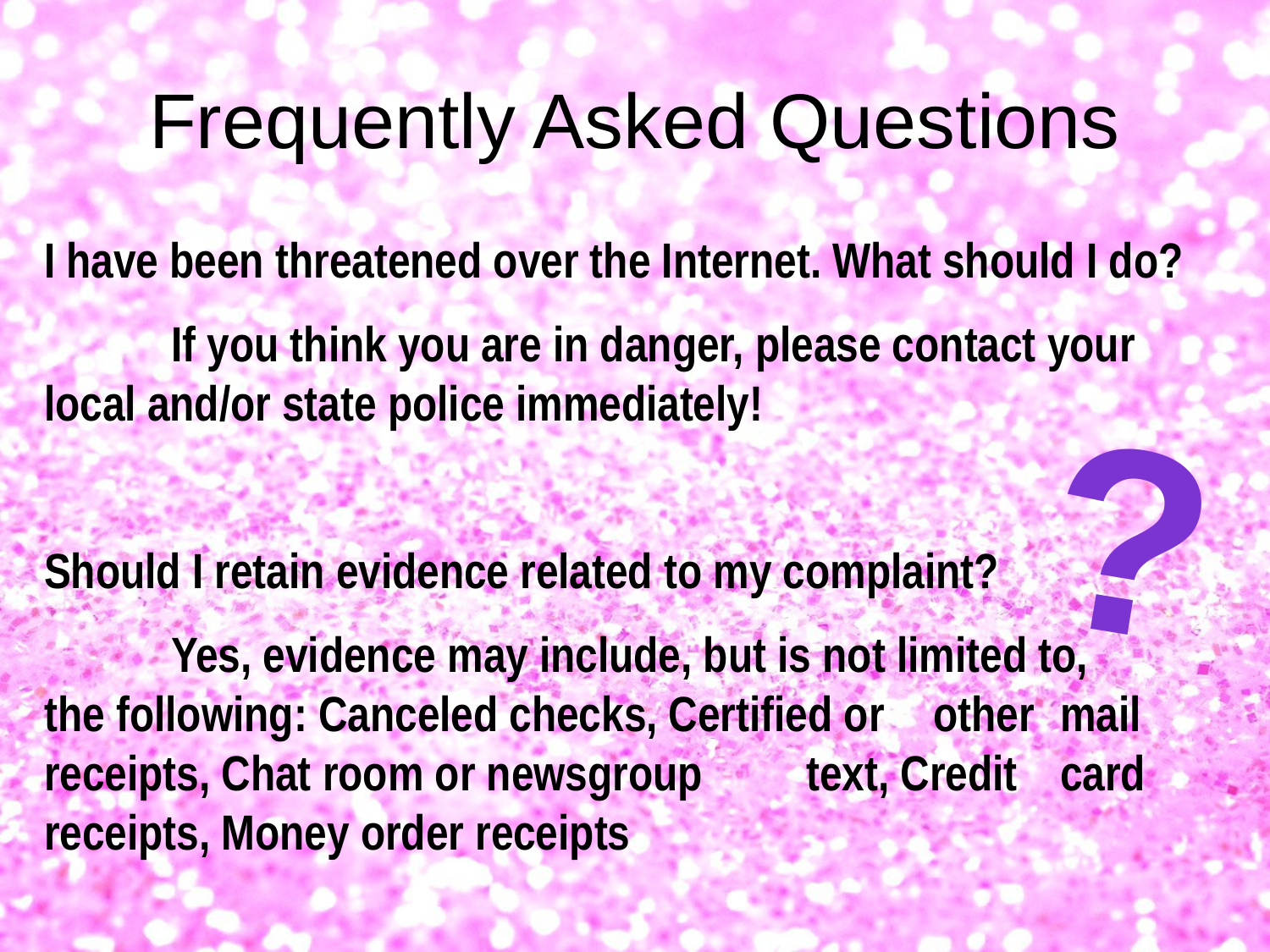

# Frequently Asked Questions
I have been threatened over the Internet. What should I do?
	If you think you are in danger, please contact your 	local and/or state police immediately!

Should I retain evidence related to my complaint?
	Yes, evidence may include, but is not limited to, 	the following: Canceled checks, Certified or 	other 	mail receipts, Chat room or newsgroup 	text, Credit 	card receipts, Money order receipts
?